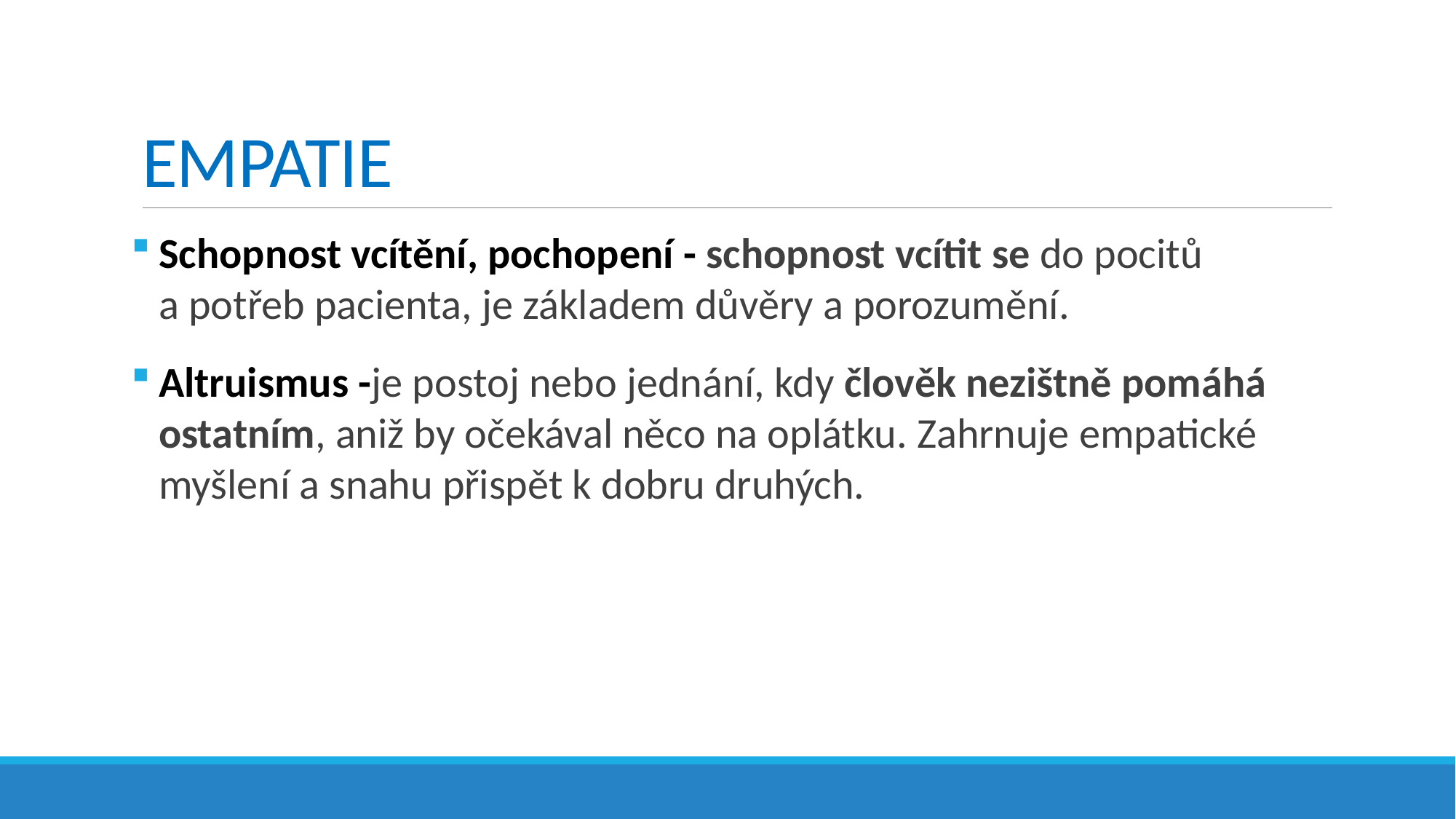

# EMPATIE
Schopnost vcítění, pochopení - schopnost vcítit se do pocitů
a potřeb pacienta, je základem důvěry a porozumění.
Altruismus -je postoj nebo jednání, kdy člověk nezištně pomáhá ostatním, aniž by očekával něco na oplátku. Zahrnuje empatické myšlení a snahu přispět k dobru druhých.